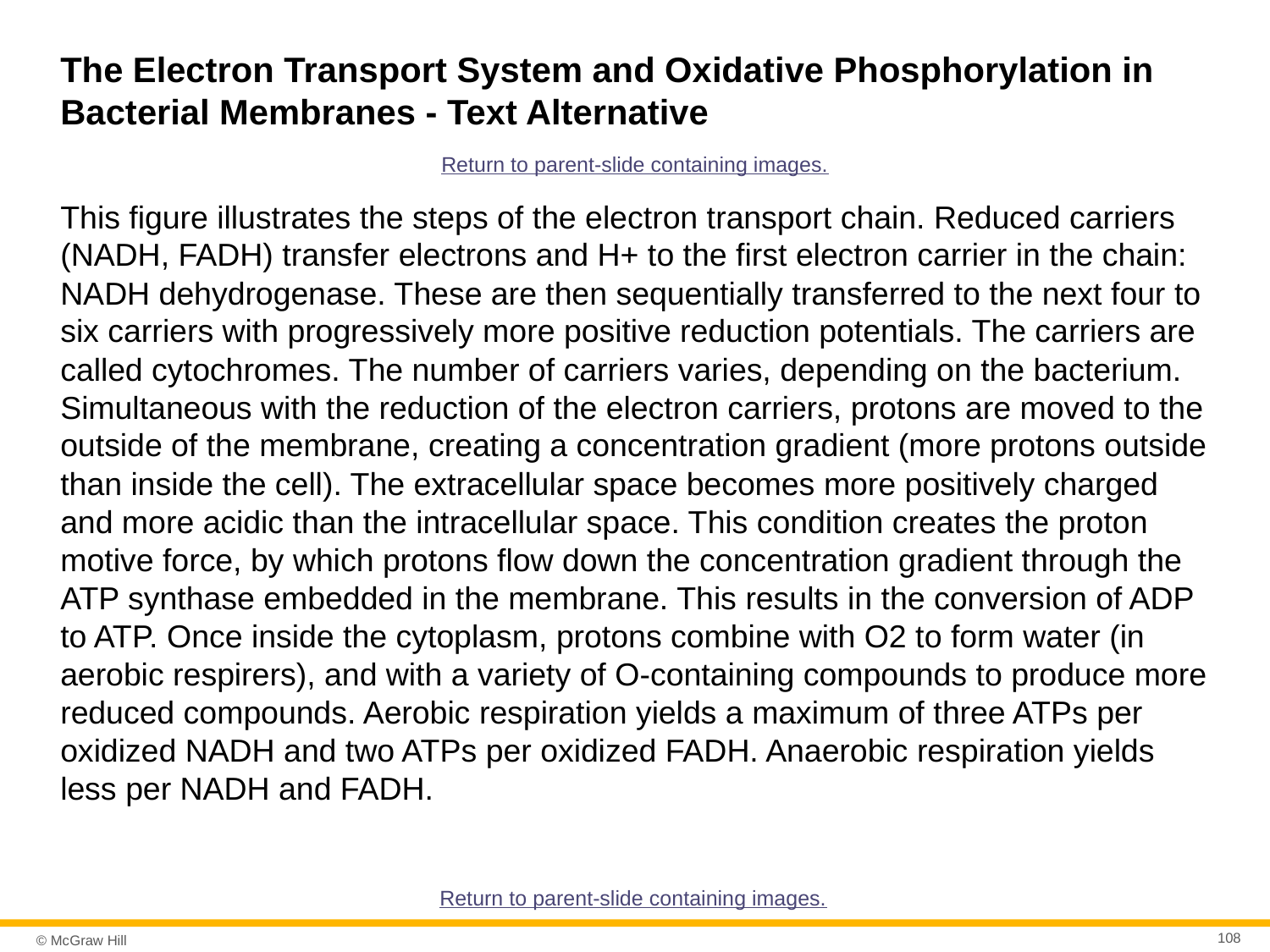

# The Electron Transport System and Oxidative Phosphorylation in Bacterial Membranes - Text Alternative
Return to parent-slide containing images.
This figure illustrates the steps of the electron transport chain. Reduced carriers (NADH, FADH) transfer electrons and H+ to the first electron carrier in the chain: NADH dehydrogenase. These are then sequentially transferred to the next four to six carriers with progressively more positive reduction potentials. The carriers are called cytochromes. The number of carriers varies, depending on the bacterium. Simultaneous with the reduction of the electron carriers, protons are moved to the outside of the membrane, creating a concentration gradient (more protons outside than inside the cell). The extracellular space becomes more positively charged and more acidic than the intracellular space. This condition creates the proton motive force, by which protons flow down the concentration gradient through the ATP synthase embedded in the membrane. This results in the conversion of ADP to ATP. Once inside the cytoplasm, protons combine with O2 to form water (in aerobic respirers), and with a variety of O-containing compounds to produce more reduced compounds. Aerobic respiration yields a maximum of three ATPs per oxidized NADH and two ATPs per oxidized FADH. Anaerobic respiration yields less per NADH and FADH.
Return to parent-slide containing images.